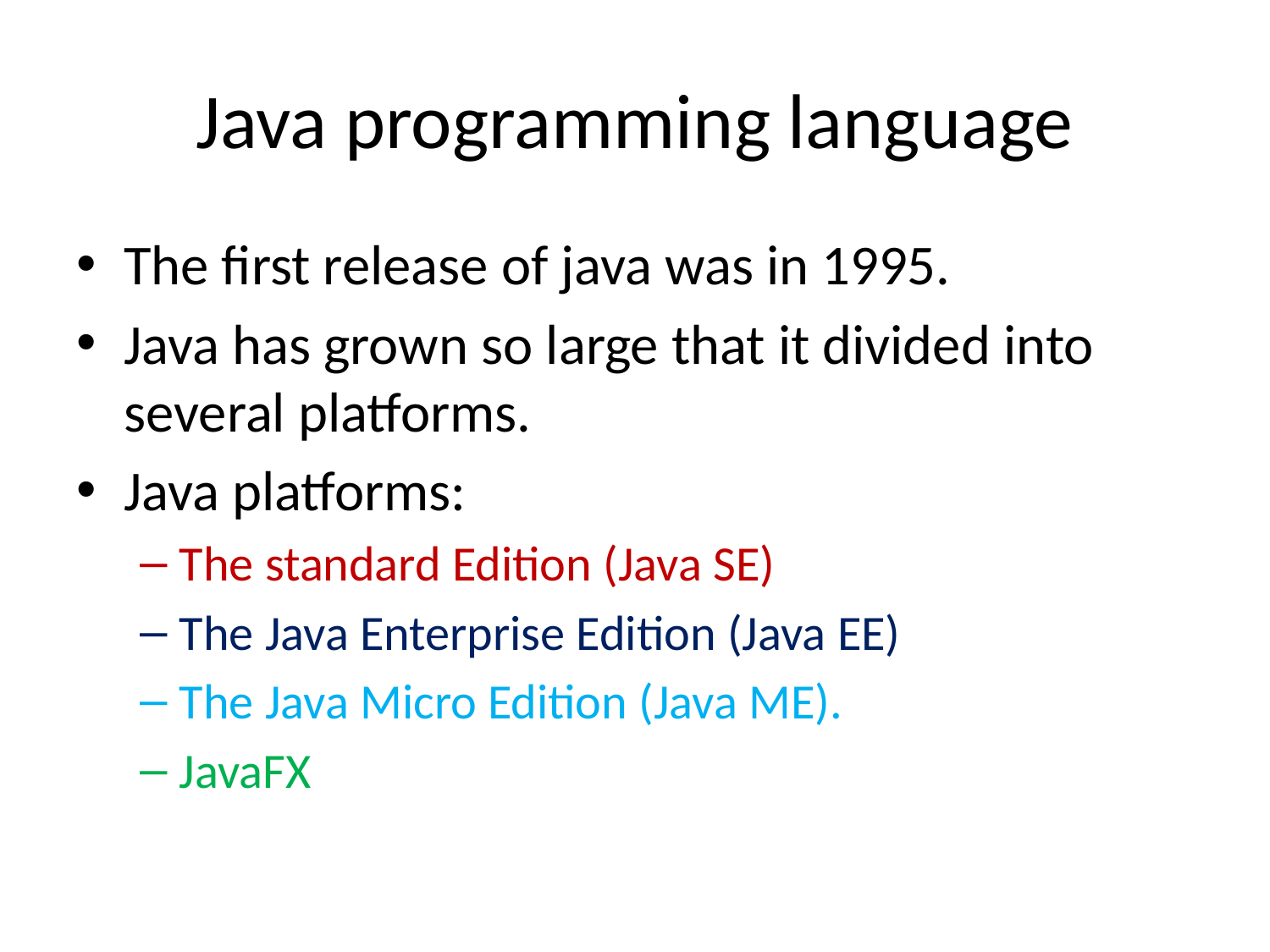

# Java programming language
The first release of java was in 1995.
Java has grown so large that it divided into several platforms.
Java platforms:
The standard Edition (Java SE)
The Java Enterprise Edition (Java EE)
The Java Micro Edition (Java ME).
JavaFX